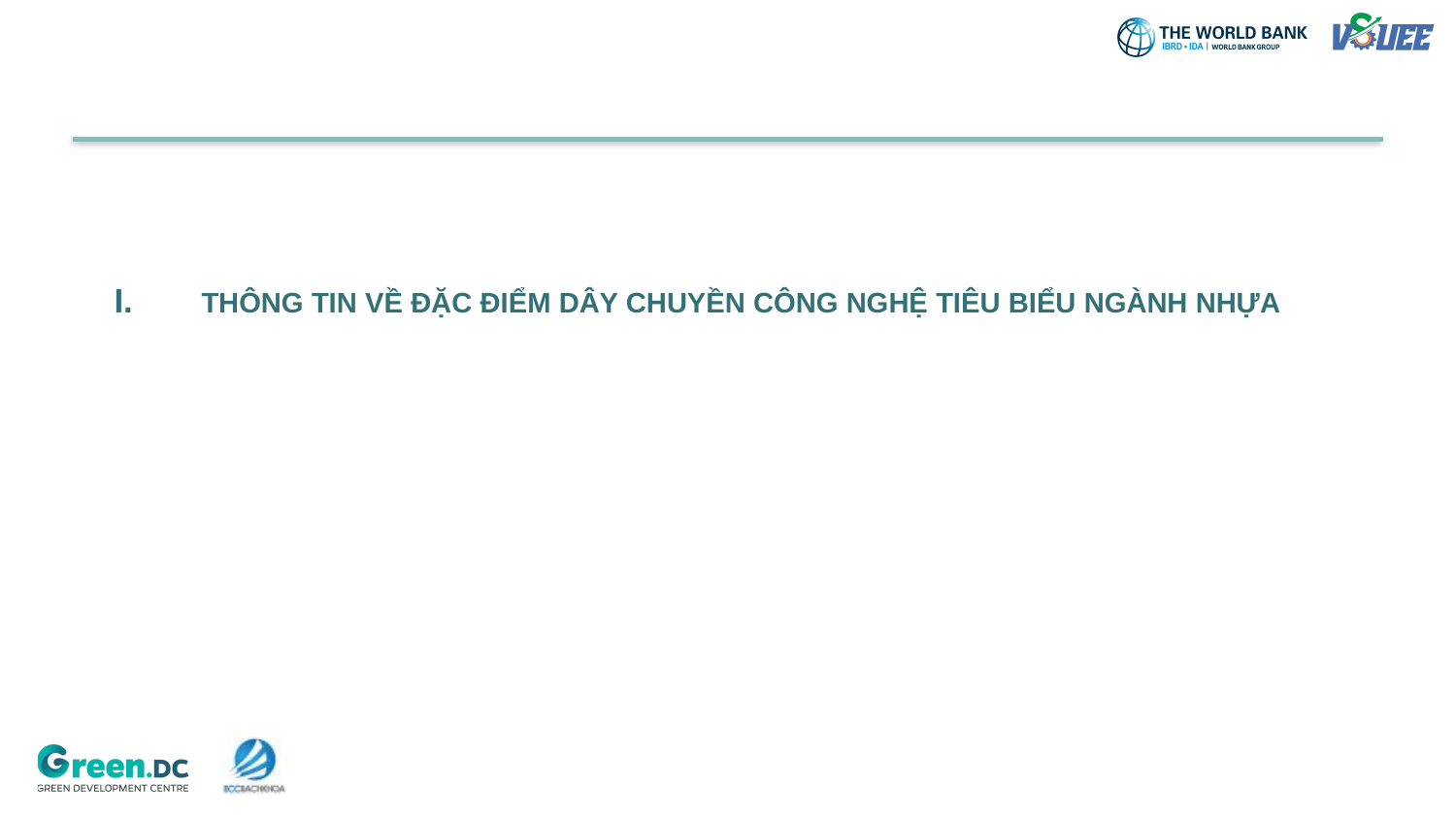

THÔNG TIN VỀ ĐẶC ĐIỂM DÂY CHUYỀN CÔNG NGHỆ TIÊU BIỂU NGÀNH NHỰA